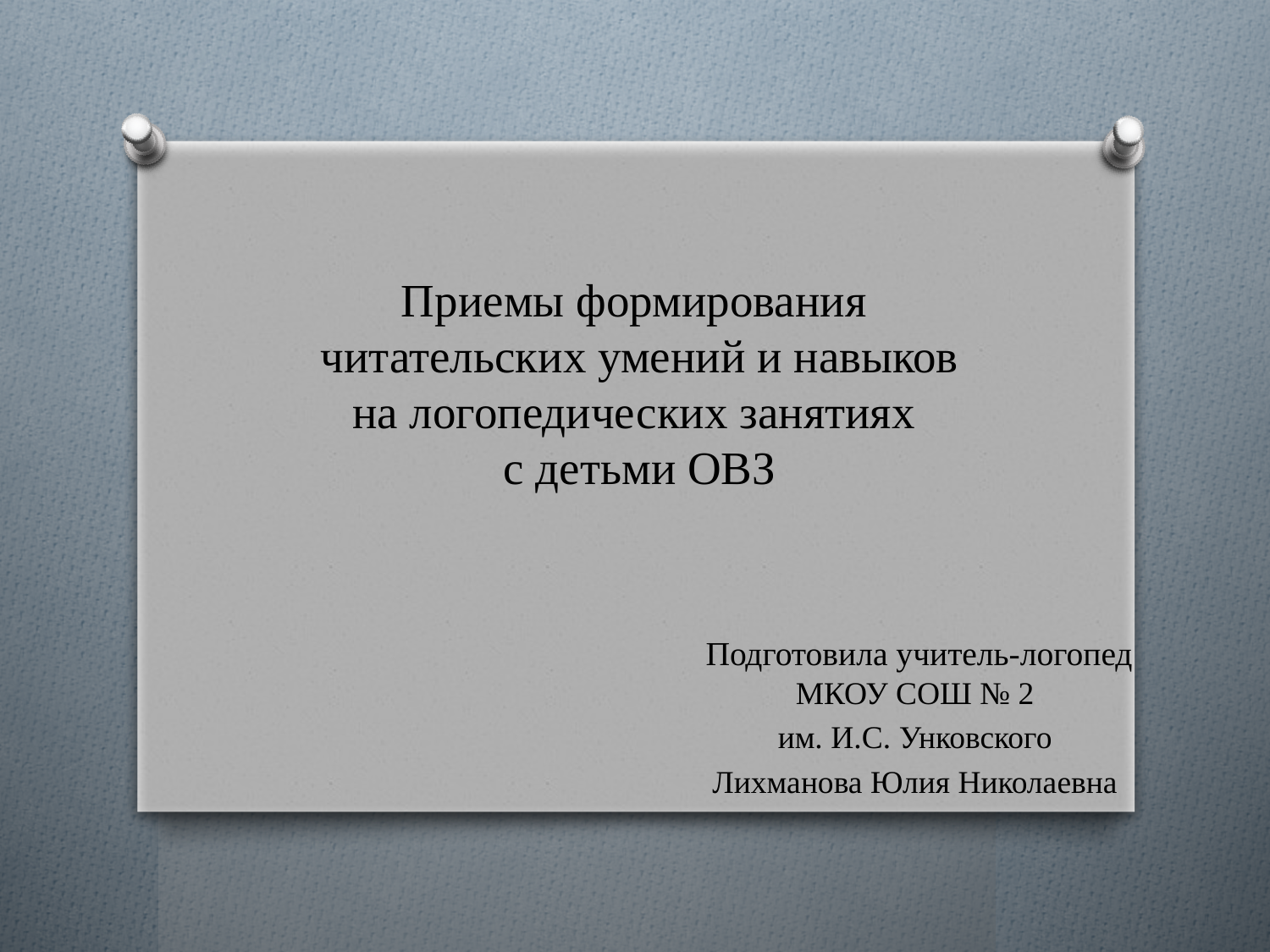

# Приемы формирования читательских умений и навыков на логопедических занятиях с детьми ОВЗ
 Подготовила учитель-логопед МКОУ СОШ № 2
 им. И.С. Унковского
Лихманова Юлия Николаевна